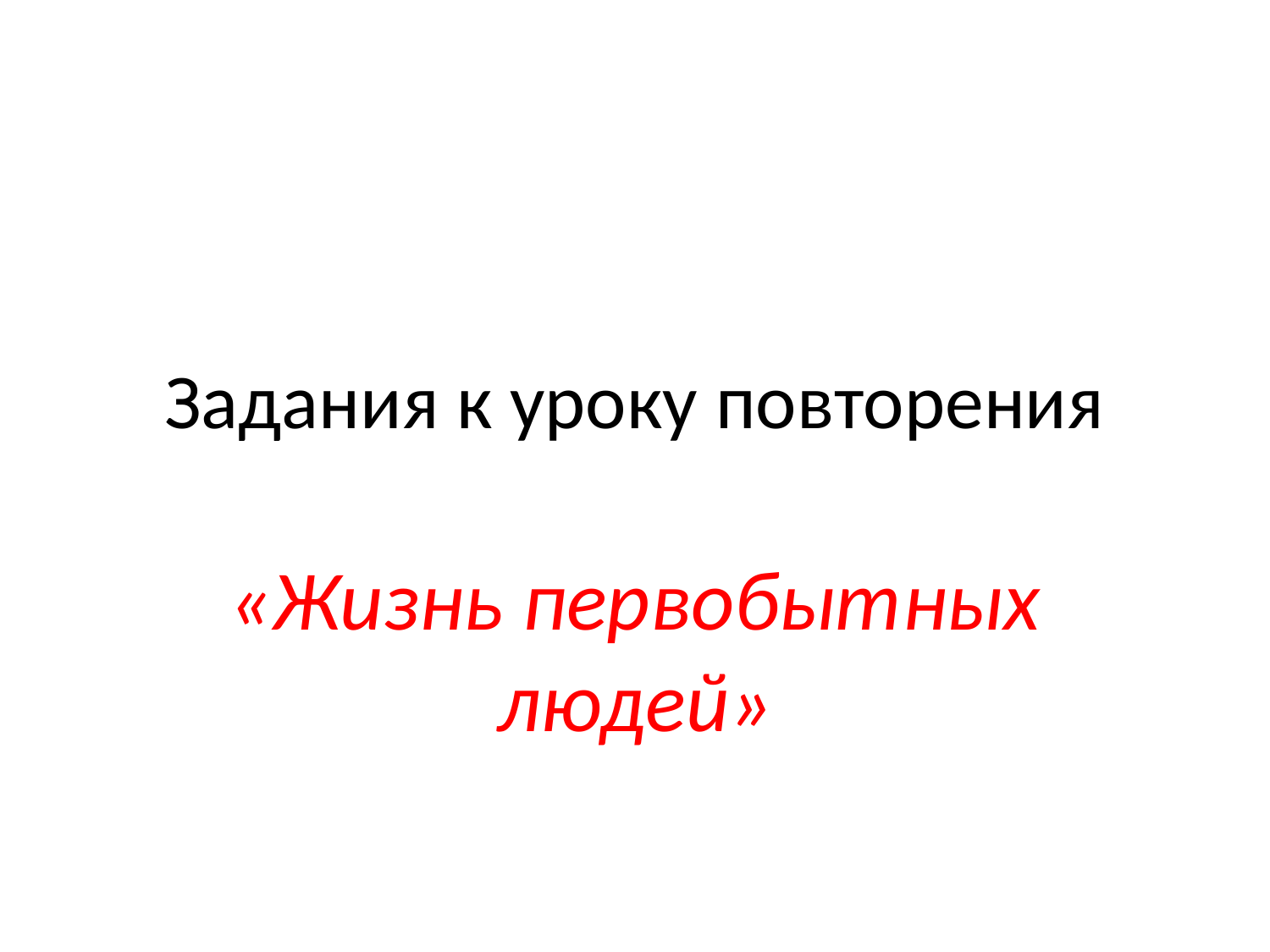

# Задания к уроку повторения
«Жизнь первобытных людей»